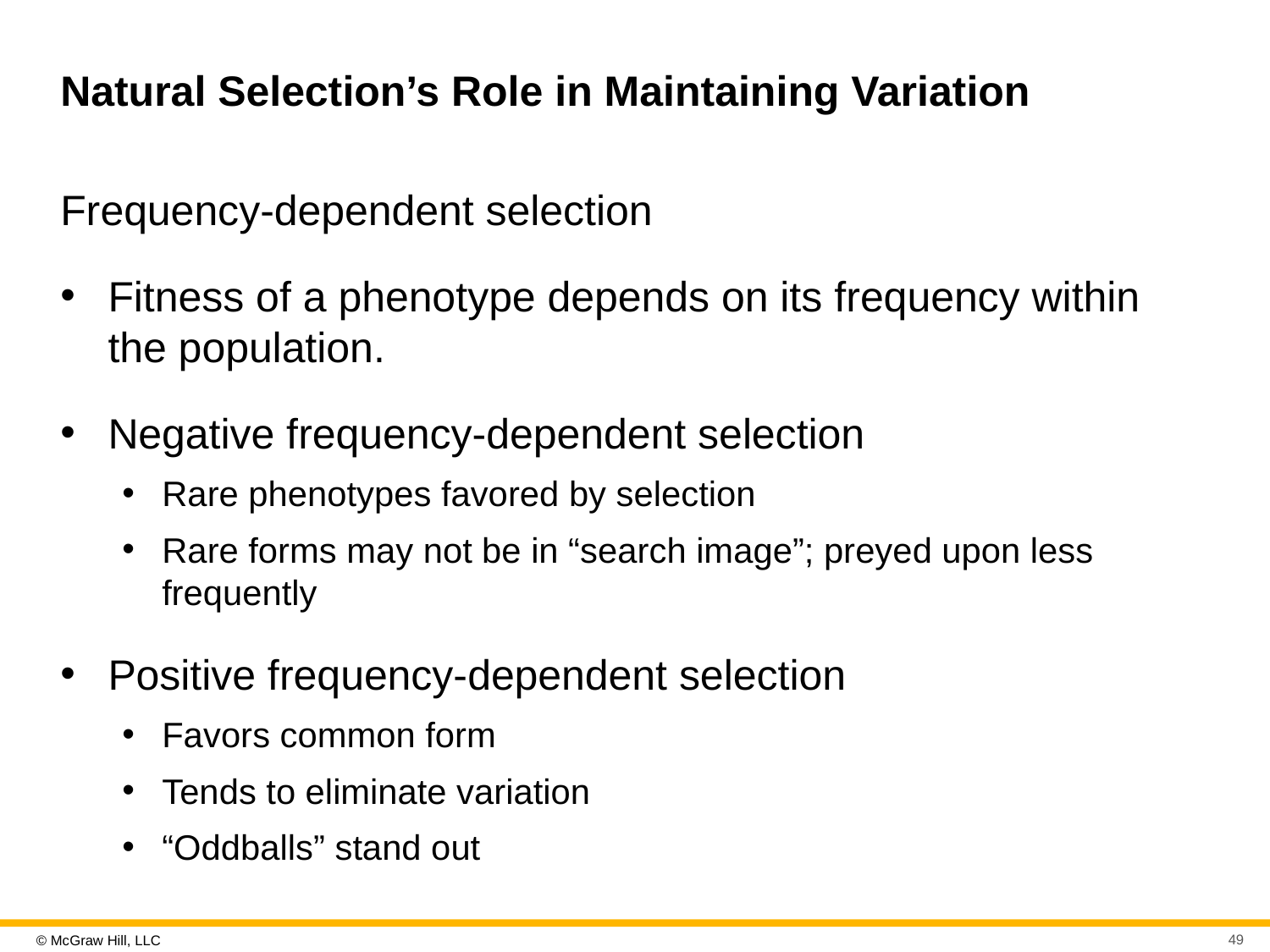

# Natural Selection’s Role in Maintaining Variation
Frequency-dependent selection
Fitness of a phenotype depends on its frequency within the population.
Negative frequency-dependent selection
Rare phenotypes favored by selection
Rare forms may not be in “search image”; preyed upon less frequently
Positive frequency-dependent selection
Favors common form
Tends to eliminate variation
“Oddballs” stand out
49